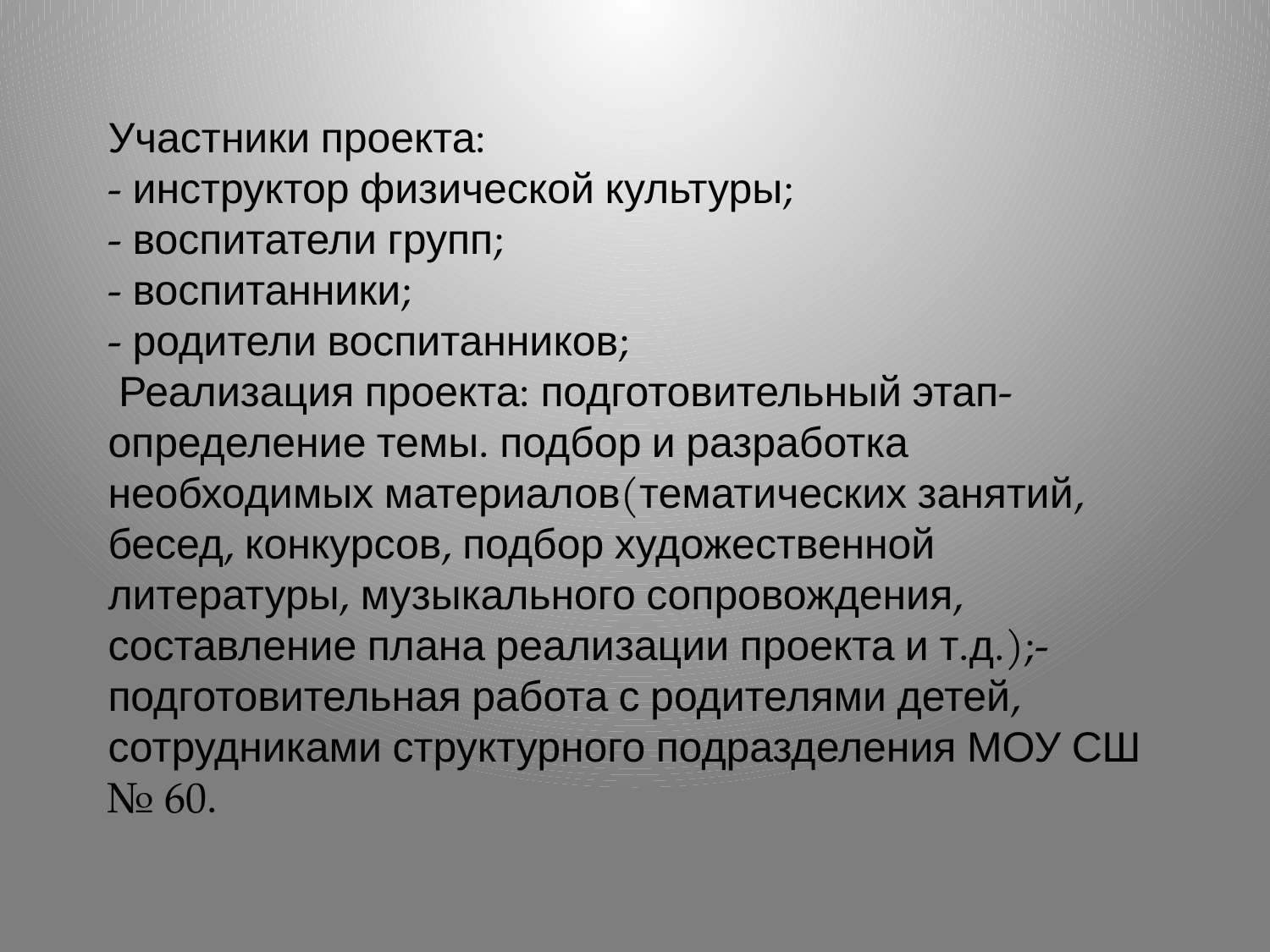

# Участники проекта: - инструктор физической культуры; - воспитатели групп; - воспитанники; - родители воспитанников; Реализация проекта: подготовительный этап-определение темы. подбор и разработка необходимых материалов(тематических занятий, бесед, конкурсов, подбор художественной литературы, музыкального сопровождения, составление плана реализации проекта и т.д.);- подготовительная работа с родителями детей, сотрудниками структурного подразделения МОУ СШ № 60.